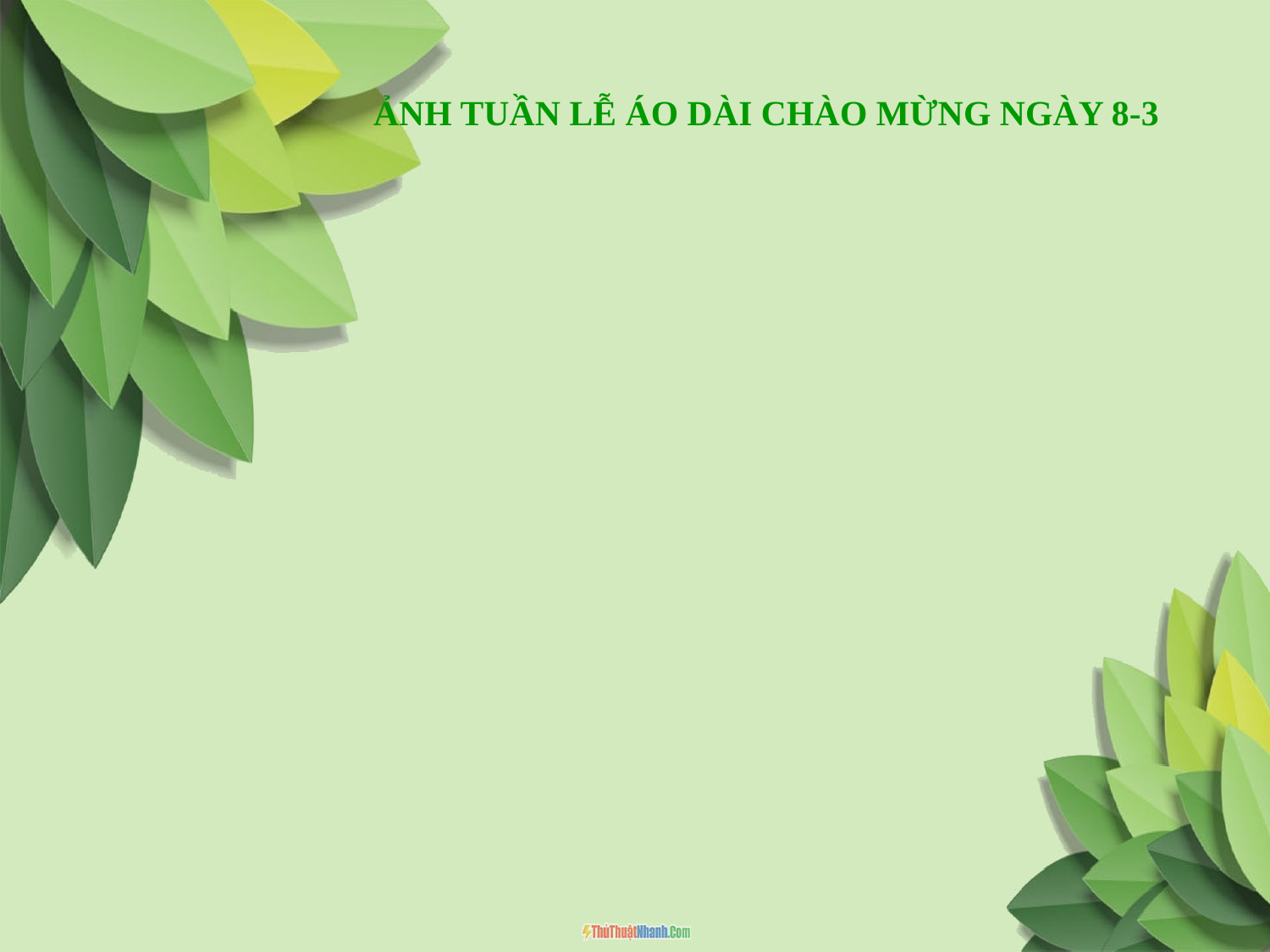

ẢNH TUẦN LỄ ÁO DÀI CHÀO MỪNG NGÀY 8-3